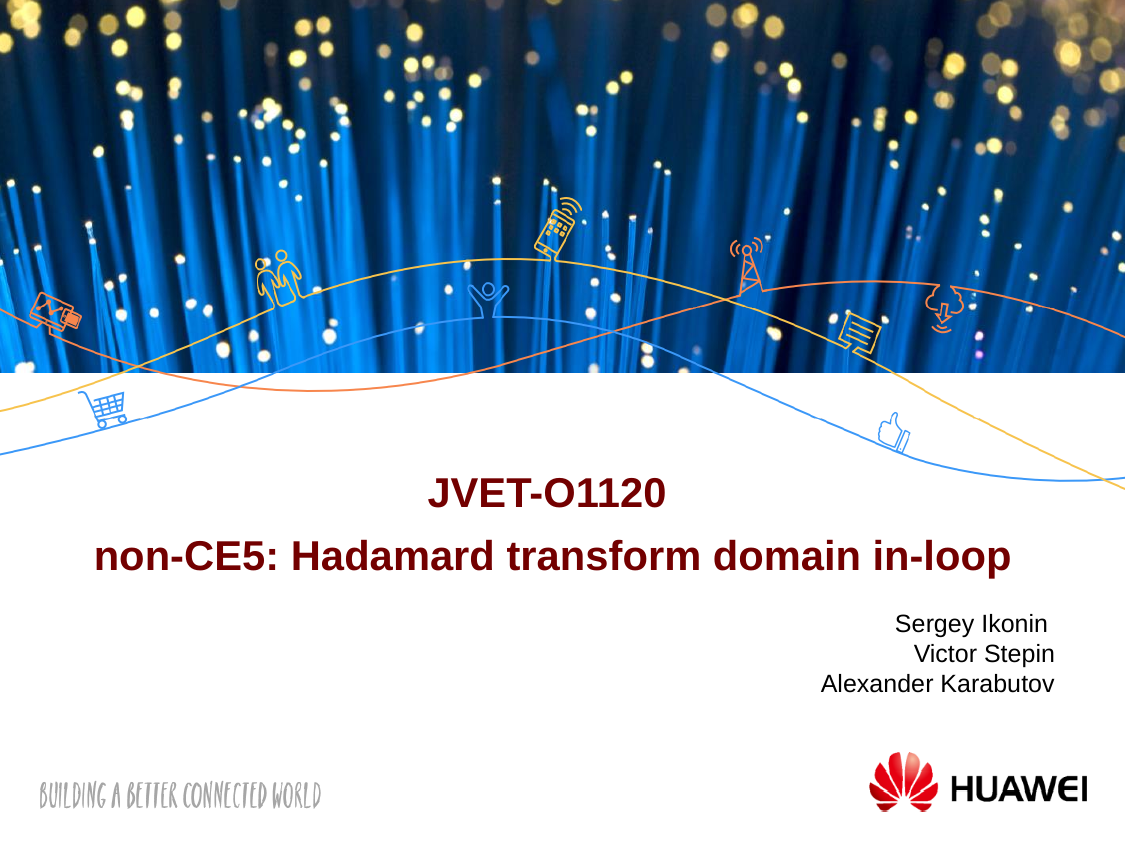

# JVET-O1120 non-CE5: Hadamard transform domain in-loop
Sergey Ikonin
Victor Stepin
Alexander Karabutov